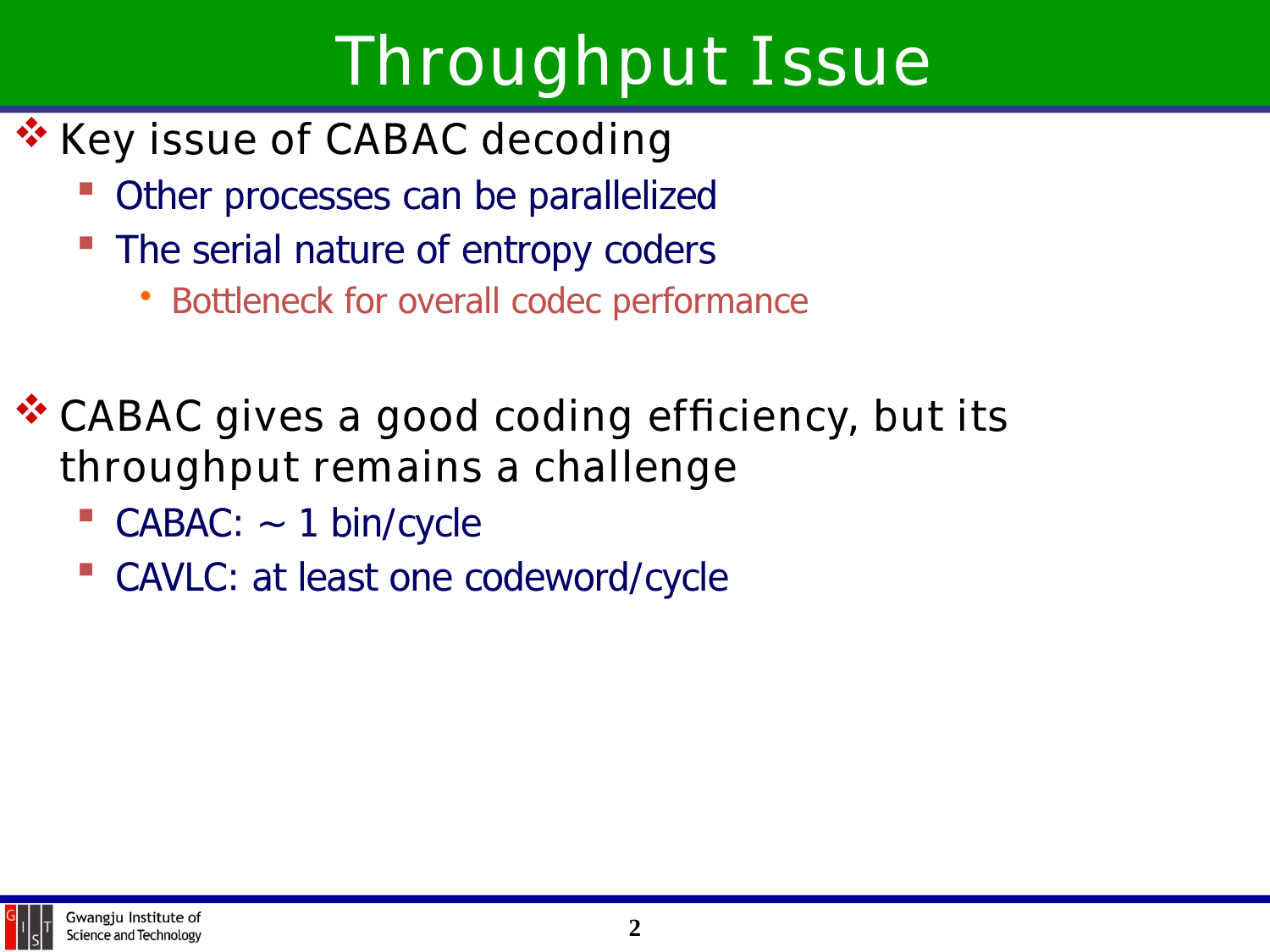

# Throughput Issue
Key issue of CABAC decoding
Other processes can be parallelized
The serial nature of entropy coders
Bottleneck for overall codec performance

CABAC gives a good coding efficiency, but its throughput remains a challenge
CABAC: ~ 1 bin/cycle
CAVLC: at least one codeword/cycle

2